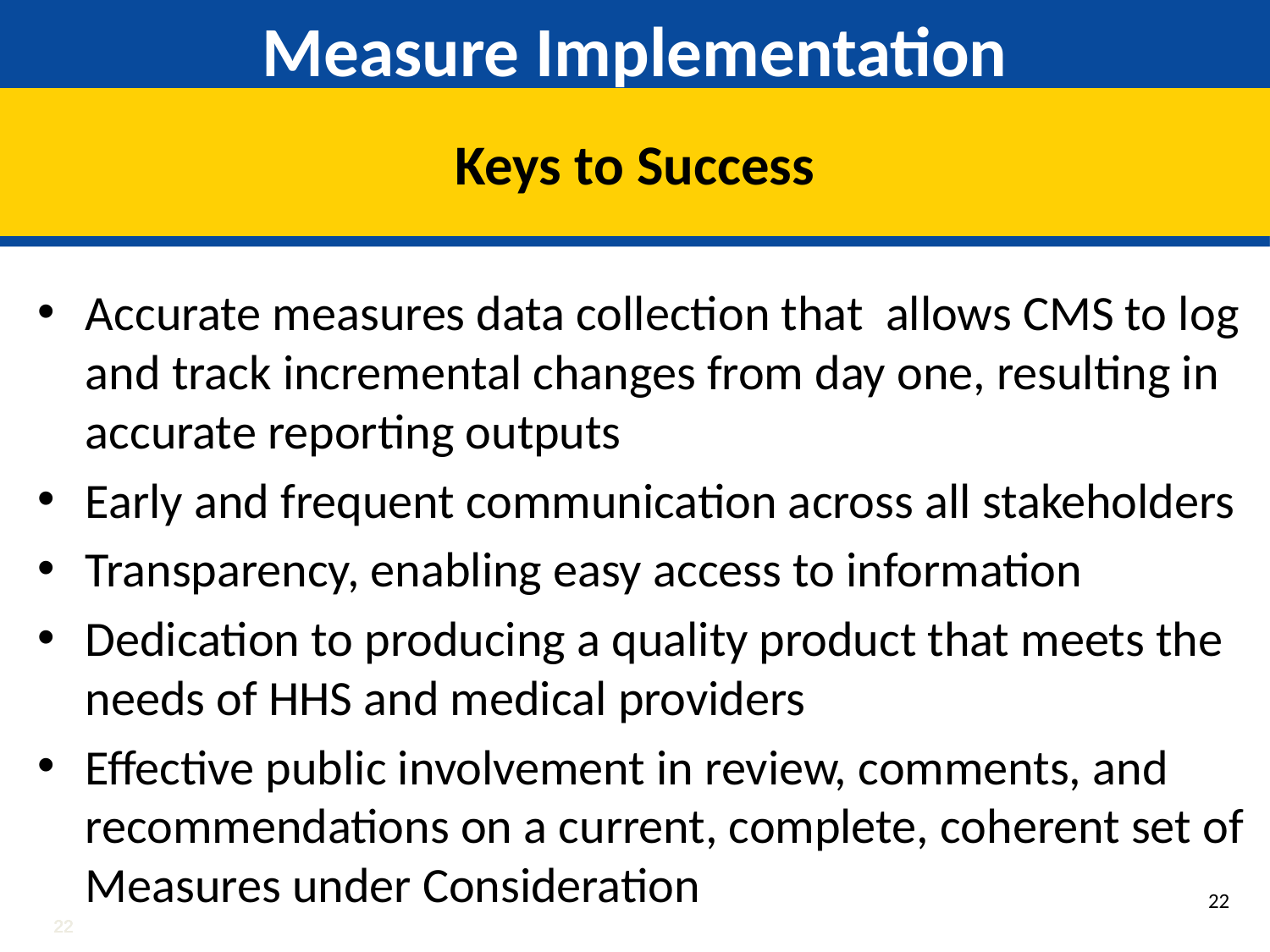

# Measure Implementation
Keys to Success
Accurate measures data collection that  allows CMS to log and track incremental changes from day one, resulting in accurate reporting outputs
Early and frequent communication across all stakeholders
Transparency, enabling easy access to information
Dedication to producing a quality product that meets the needs of HHS and medical providers
Effective public involvement in review, comments, and recommendations on a current, complete, coherent set of Measures under Consideration
January 29-July 15:
 Jira Open
22
22
22
22
22
22